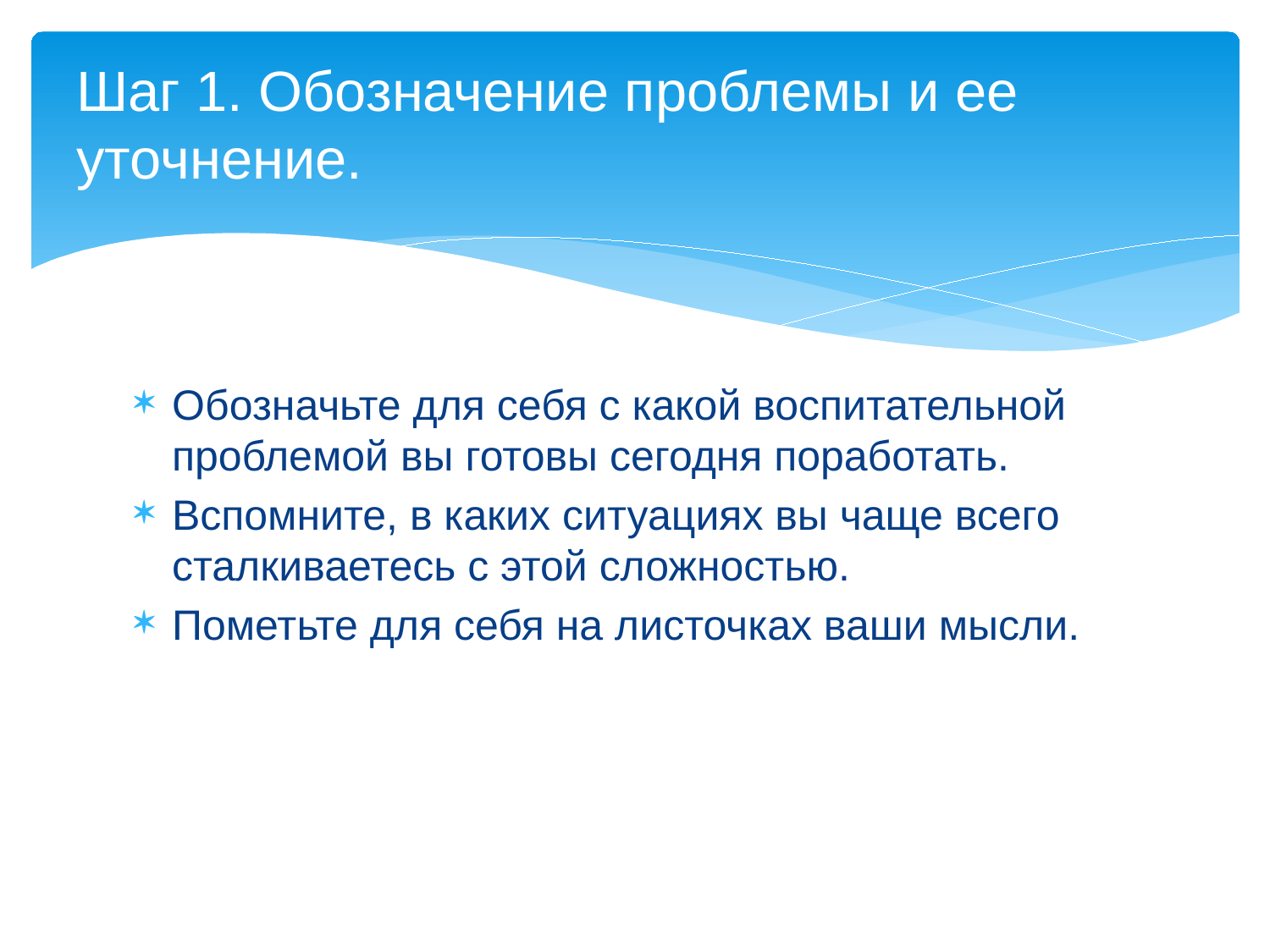

# Шаг 1. Обозначение проблемы и ее уточнение.
Обозначьте для себя с какой воспитательной проблемой вы готовы сегодня поработать.
Вспомните, в каких ситуациях вы чаще всего сталкиваетесь с этой сложностью.
Пометьте для себя на листочках ваши мысли.